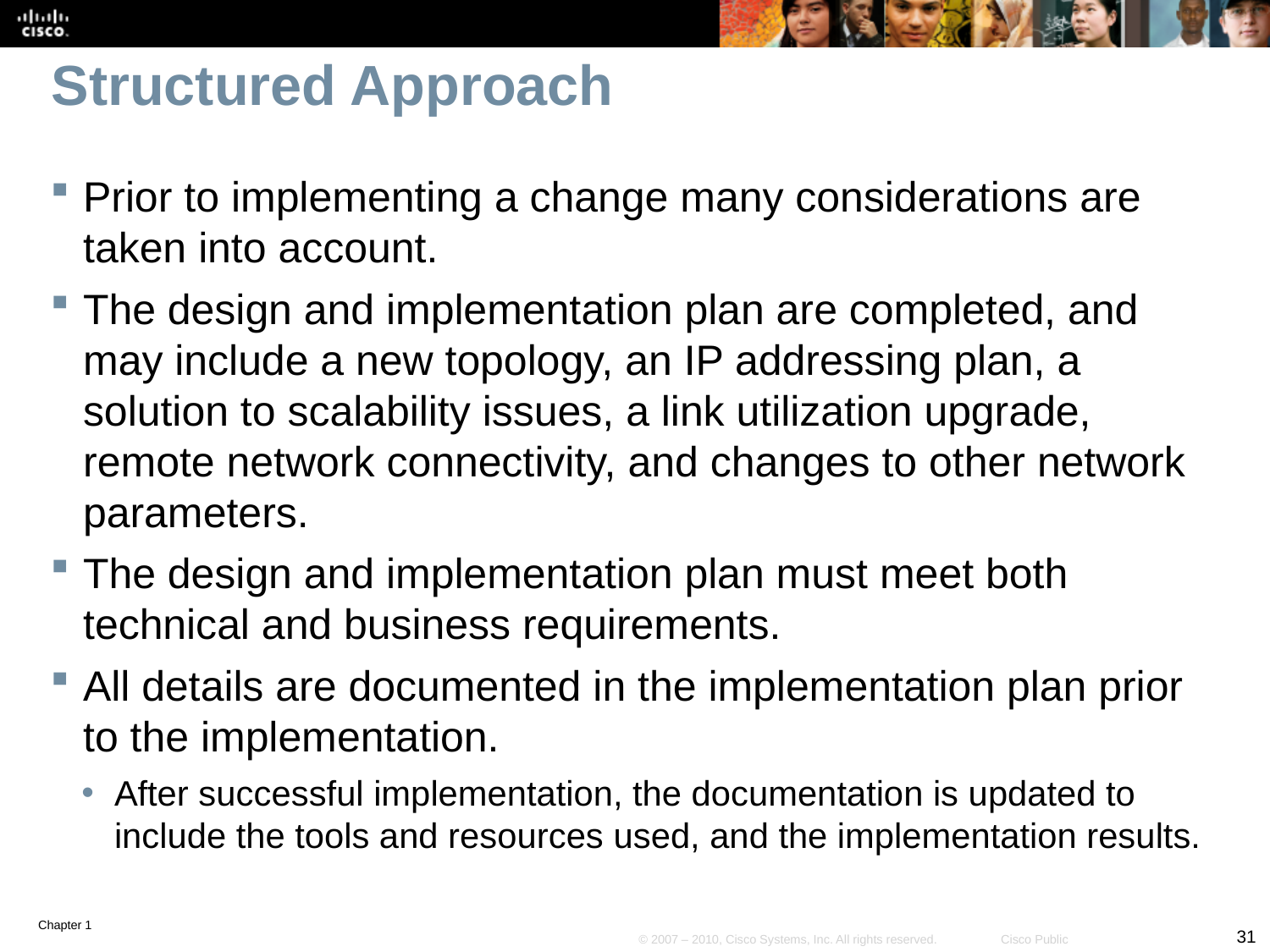

# Structured Approach
Prior to implementing a change many considerations are taken into account.
The design and implementation plan are completed, and may include a new topology, an IP addressing plan, a solution to scalability issues, a link utilization upgrade, remote network connectivity, and changes to other network parameters.
The design and implementation plan must meet both technical and business requirements.
All details are documented in the implementation plan prior to the implementation.
After successful implementation, the documentation is updated to include the tools and resources used, and the implementation results.